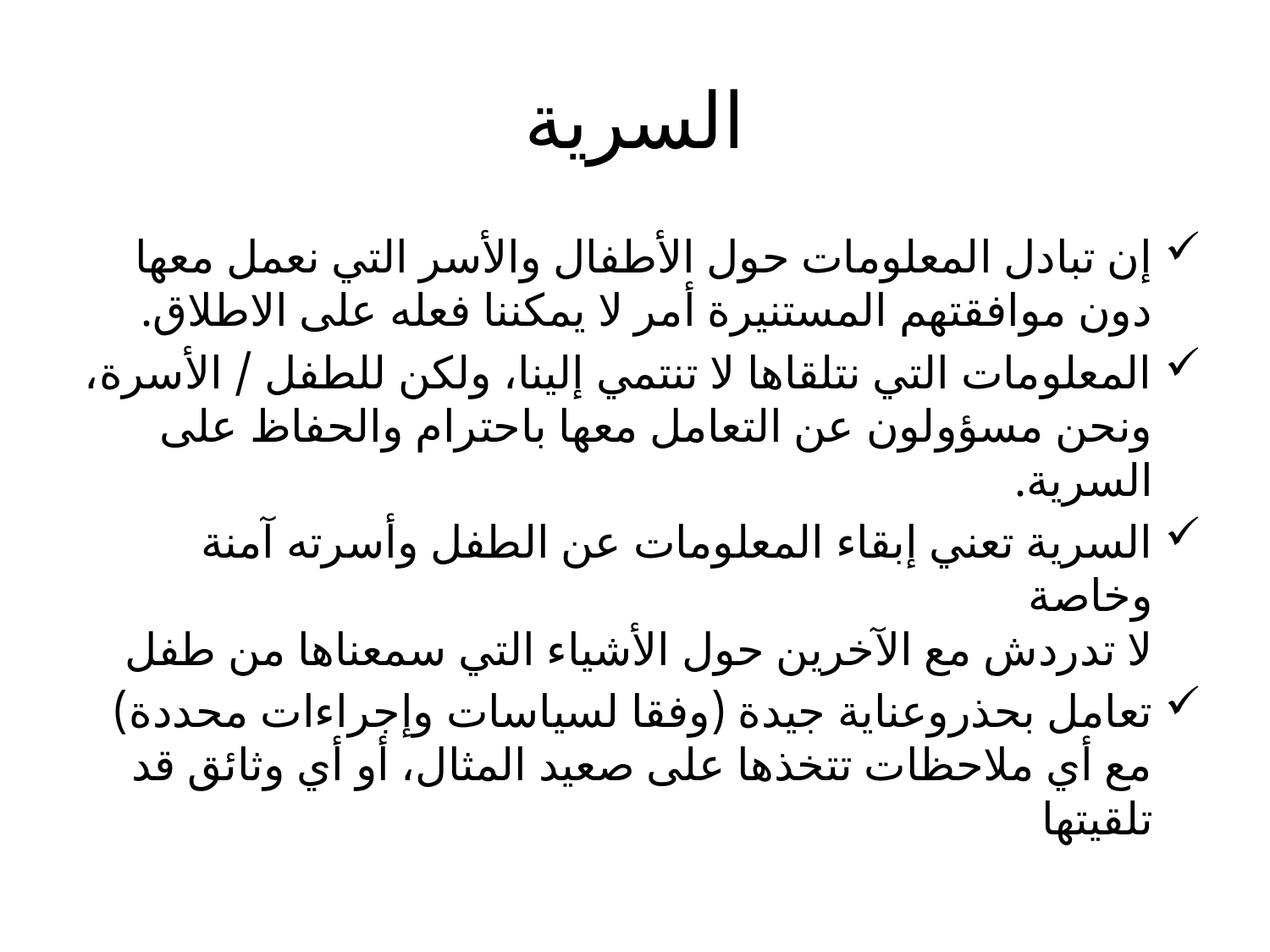

# السرية
إن تبادل المعلومات حول الأطفال والأسر التي نعمل معها دون موافقتهم المستنيرة أمر لا يمكننا فعله على الاطلاق.
المعلومات التي نتلقاها لا تنتمي إلينا، ولكن للطفل / الأسرة، ونحن مسؤولون عن التعامل معها باحترام والحفاظ على السرية.
السرية تعني إبقاء المعلومات عن الطفل وأسرته آمنة وخاصة
لا تدردش مع الآخرين حول الأشياء التي سمعناها من طفل
تعامل بحذروعناية جيدة (وفقا لسياسات وإجراءات محددة) مع أي ملاحظات تتخذها على صعيد المثال، أو أي وثائق قد تلقيتها